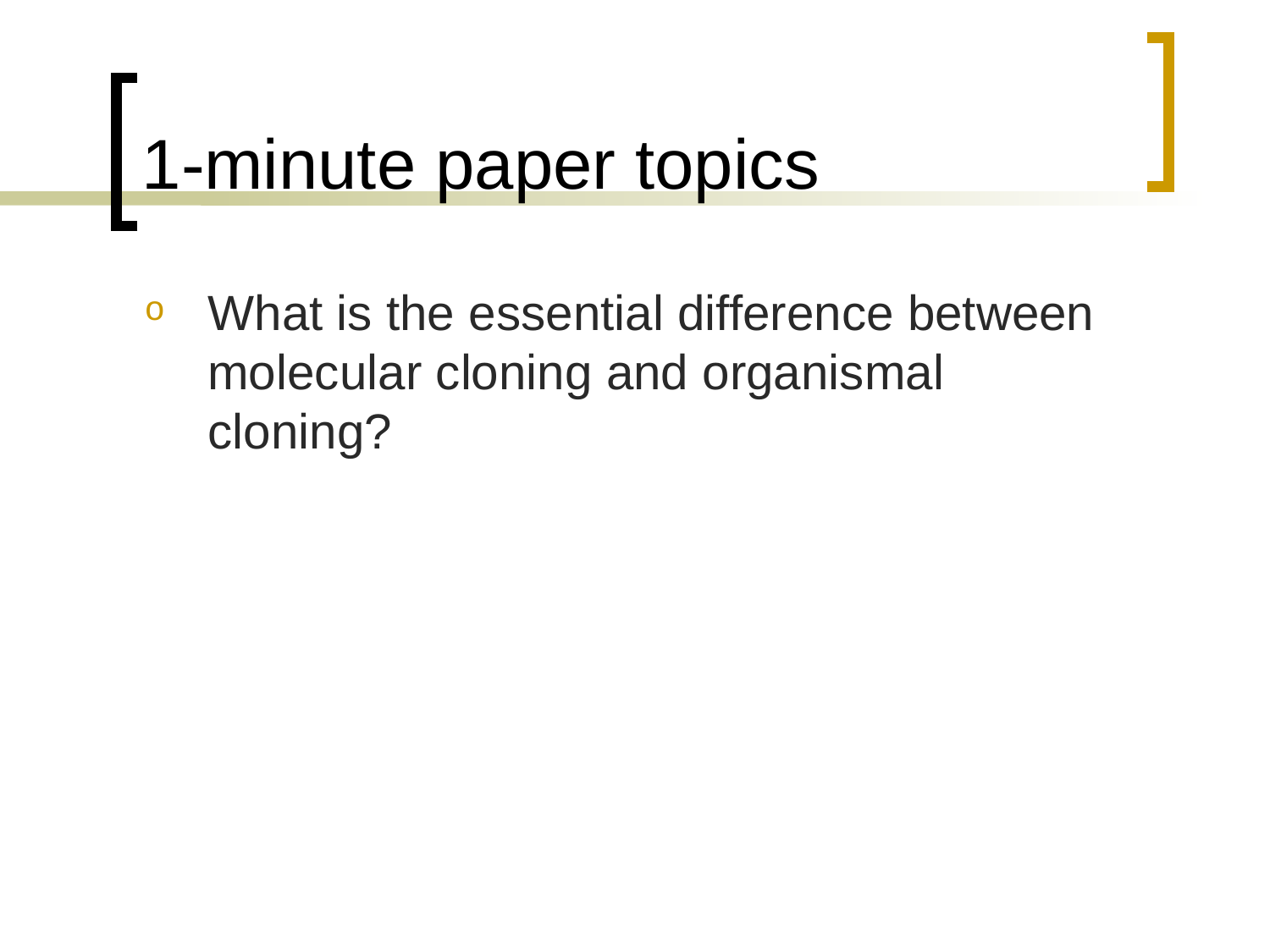

# 1-minute paper topics
What is the essential difference between molecular cloning and organismal cloning?